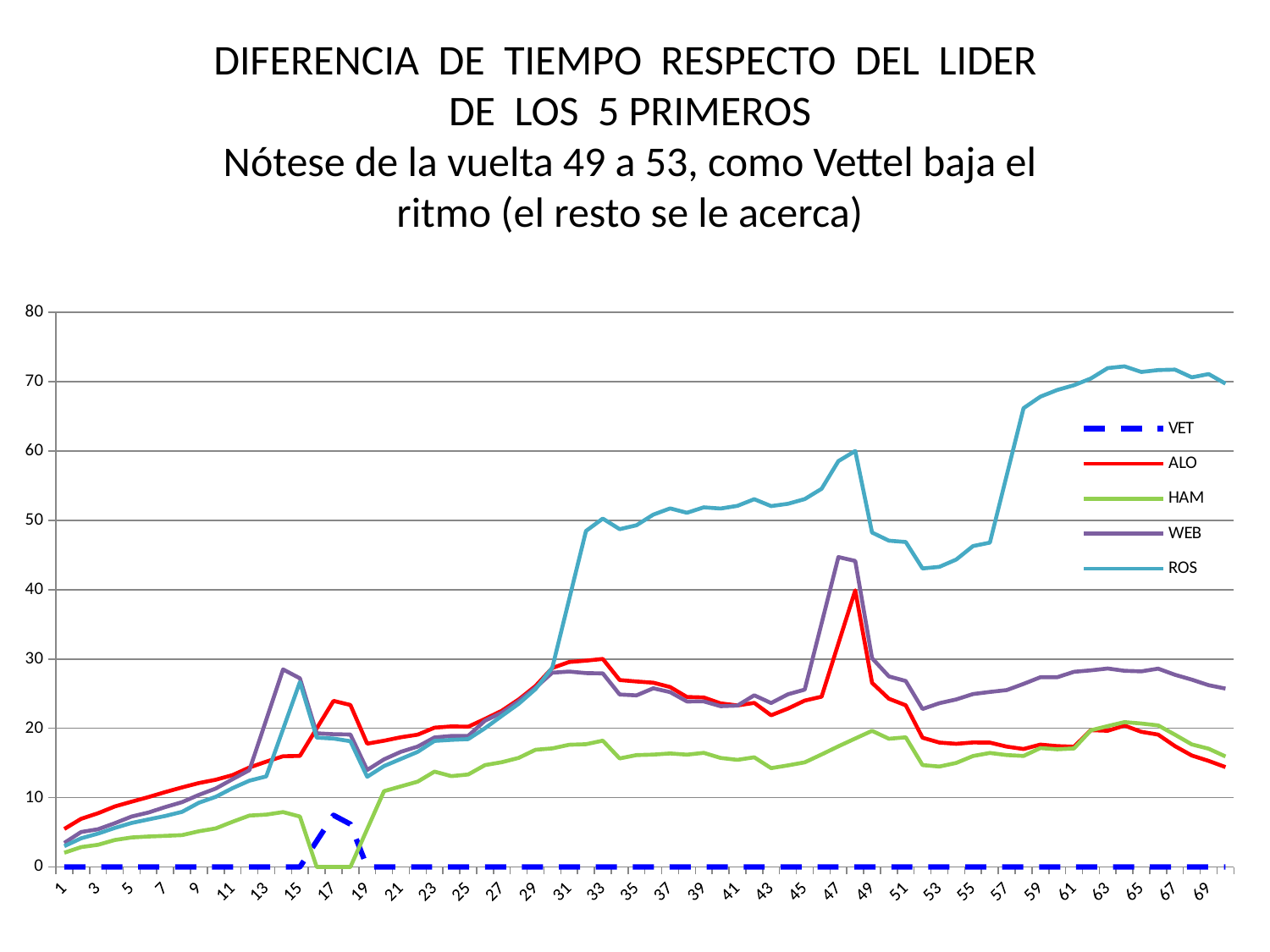

# DIFERENCIA  DE  TIEMPO  RESPECTO  DEL  LIDER  DE  LOS  5 PRIMEROS Nótese de la vuelta 49 a 53, como Vettel baja el ritmo (el resto se le acerca)

### Chart

| Category | VET | ALO | HAM | WEB | ROS |
|---|---|---|---|---|---|